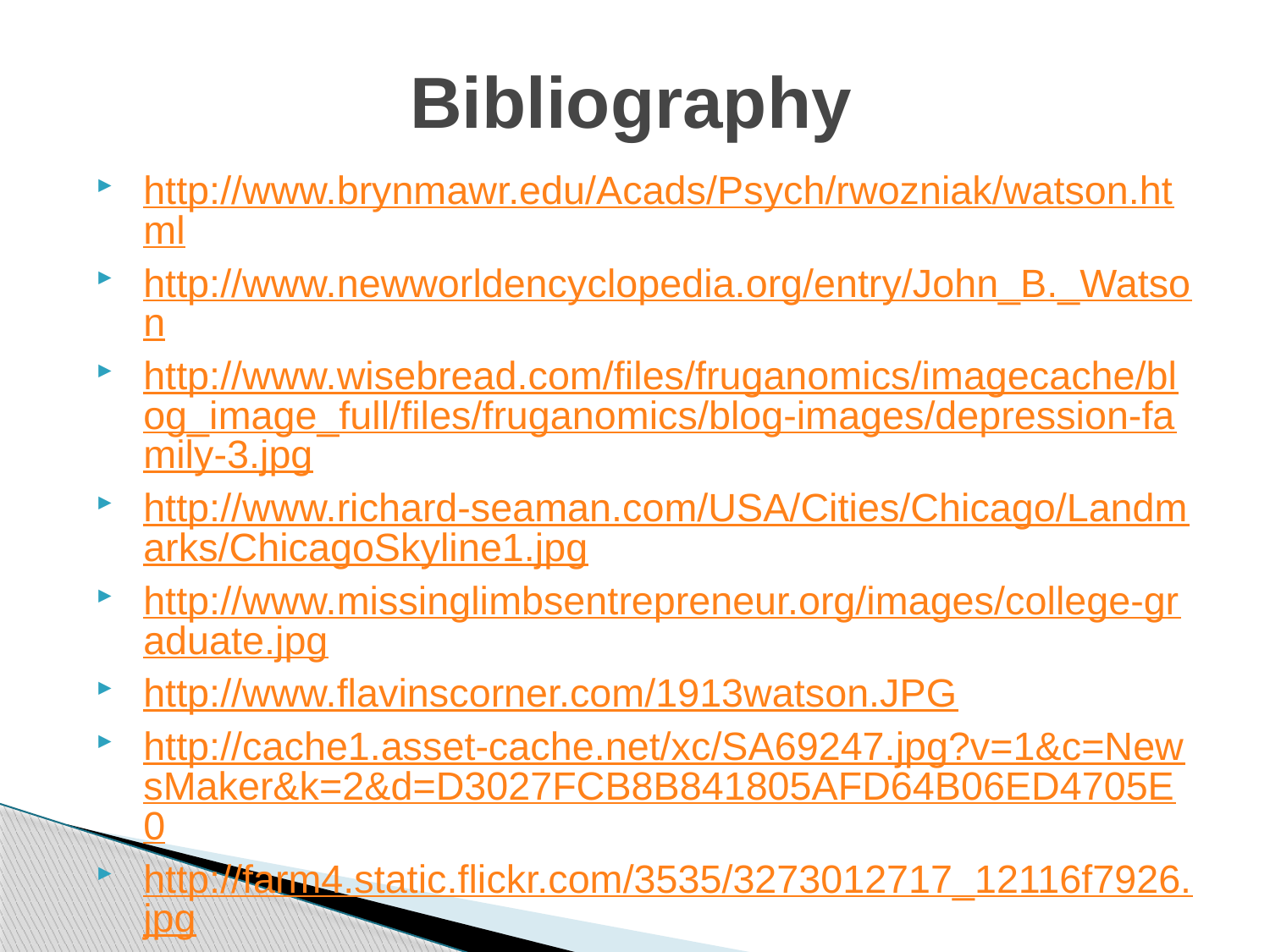

# Bibliography
http://www.brynmawr.edu/Acads/Psych/rwozniak/watson.html
http://www.newworldencyclopedia.org/entry/John_B._Watson
http://www.wisebread.com/files/fruganomics/imagecache/blog_image_full/files/fruganomics/blog-images/depression-family-3.jpg
http://www.richard-seaman.com/USA/Cities/Chicago/Landmarks/ChicagoSkyline1.jpg
http://www.missinglimbsentrepreneur.org/images/college-graduate.jpg
http://www.flavinscorner.com/1913watson.JPG
http://cache1.asset-cache.net/xc/SA69247.jpg?v=1&c=NewsMaker&k=2&d=D3027FCB8B841805AFD64B06ED4705E0
http://farm4.static.flickr.com/3535/3273012717_12116f7926.jpg
http://badadvice.typepad.com/.a/6a00d8341c94c853ef01116855aea2970c-800wi
http://greennature.com/gallery/farm-animal-pictures/albino_rabbit.jpg
http://www.psychology.sbc.edu/Little%20Albert.htm
http://psychology.about.com/od/profilesofmajorthinkers/p/watson.htm
http://web.sau.edu/WaterStreetMaryA/Watson.htm
http://vm.uconn.edu/~lundquis/watson.html